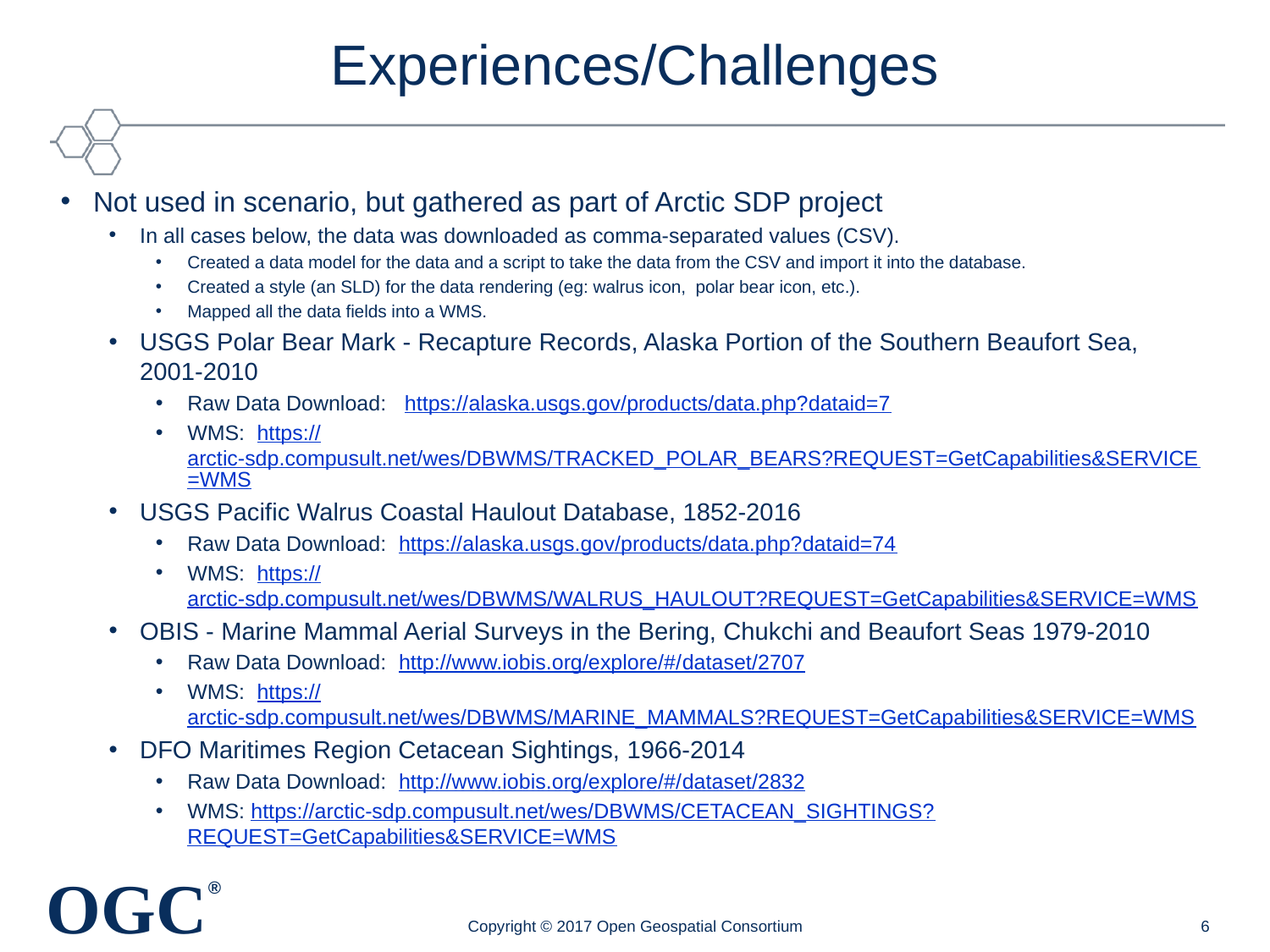

# Experiences/Challenges
Not used in scenario, but gathered as part of Arctic SDP project
In all cases below, the data was downloaded as comma-separated values (CSV).
Created a data model for the data and a script to take the data from the CSV and import it into the database.
Created a style (an SLD) for the data rendering (eg: walrus icon,  polar bear icon, etc.).
Mapped all the data fields into a WMS.
USGS Polar Bear Mark - Recapture Records, Alaska Portion of the Southern Beaufort Sea, 2001-2010
Raw Data Download:   https://alaska.usgs.gov/products/data.php?dataid=7
WMS:  https://arctic-sdp.compusult.net/wes/DBWMS/TRACKED_POLAR_BEARS?REQUEST=GetCapabilities&SERVICE=WMS
USGS Pacific Walrus Coastal Haulout Database, 1852-2016
Raw Data Download:  https://alaska.usgs.gov/products/data.php?dataid=74
WMS:  https://arctic-sdp.compusult.net/wes/DBWMS/WALRUS_HAULOUT?REQUEST=GetCapabilities&SERVICE=WMS
OBIS - Marine Mammal Aerial Surveys in the Bering, Chukchi and Beaufort Seas 1979-2010
Raw Data Download:  http://www.iobis.org/explore/#/dataset/2707
WMS:  https://arctic-sdp.compusult.net/wes/DBWMS/MARINE_MAMMALS?REQUEST=GetCapabilities&SERVICE=WMS
DFO Maritimes Region Cetacean Sightings, 1966-2014
Raw Data Download:  http://www.iobis.org/explore/#/dataset/2832
WMS: https://arctic-sdp.compusult.net/wes/DBWMS/CETACEAN_SIGHTINGS?REQUEST=GetCapabilities&SERVICE=WMS
Copyright © 2017 Open Geospatial Consortium
6